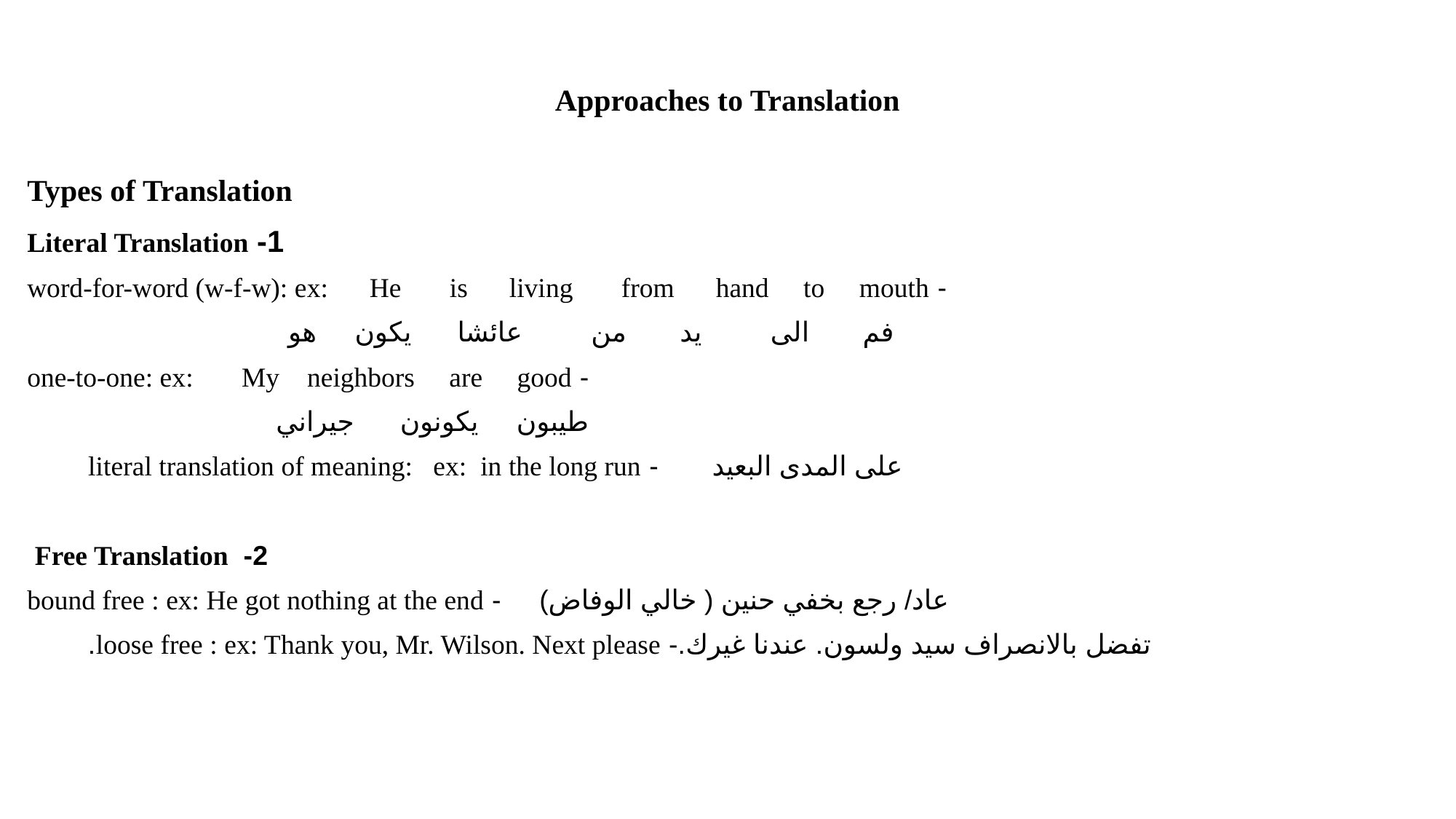

# Approaches to Translation
 Types of Translation
   1- Literal Translation
      - word-for-word (w-f-w): ex:      He       is      living       from      hand     to     mouth
                                                                    فم       الى         يد       من         عائشا      يكون     هو
      - one-to-one: ex:       My    neighbors     are     good
                                                                                                            طيبون     يكونون      جيراني
على المدى البعيد       - literal translation of meaning:   ex:  in the long run

   2-  Free Translation
عاد/ رجع بخفي حنين ( خالي الوفاض)     - bound free : ex: He got nothing at the end
تفضل بالانصراف سيد ولسون. عندنا غيرك.- loose free : ex: Thank you, Mr. Wilson. Next please.